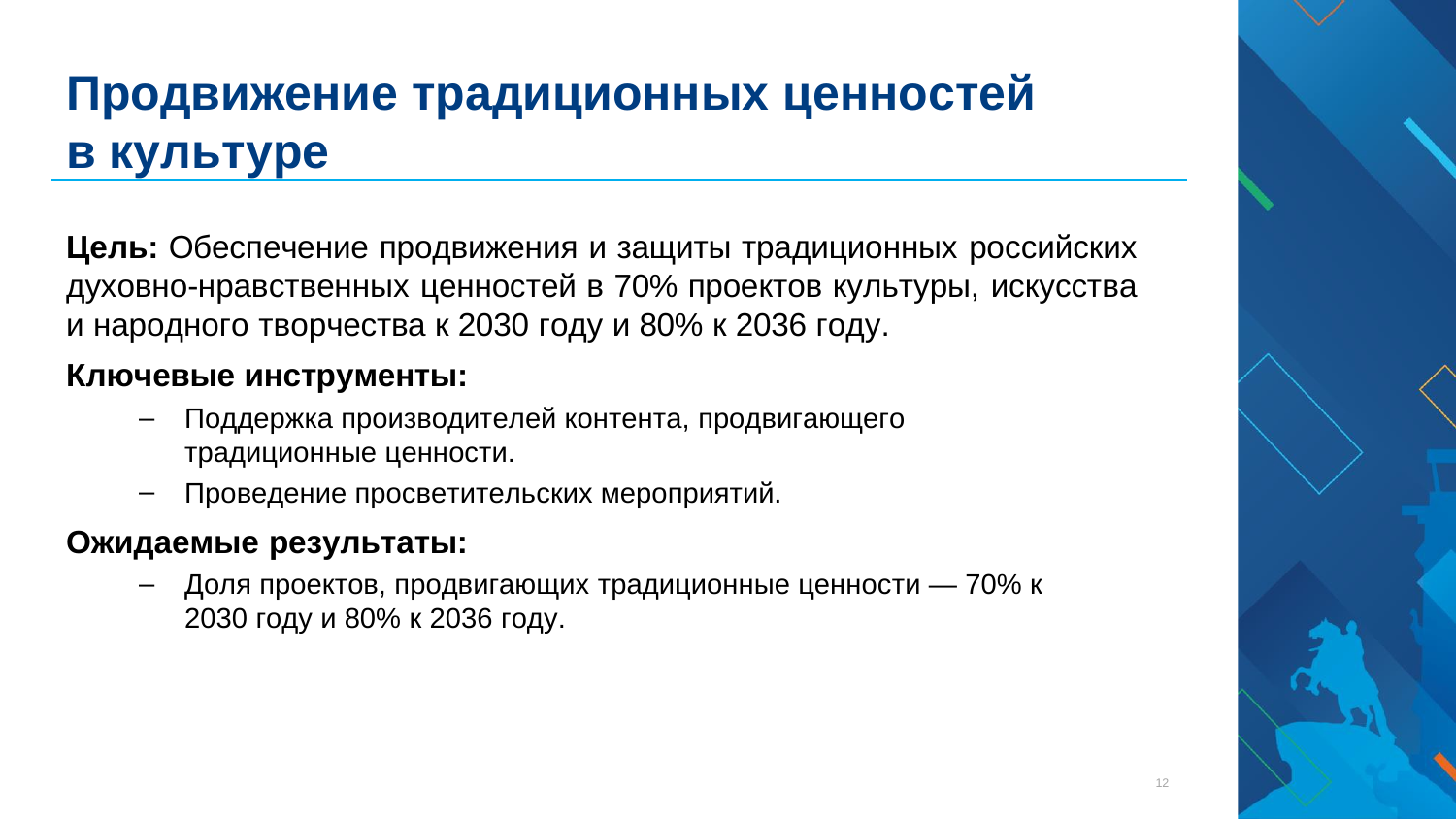

# Продвижение традиционных ценностей
в культуре

Цель: Обеспечение продвижения и защиты традиционных российских духовно-нравственных ценностей в 70% проектов культуры, искусства и народного творчества к 2030 году и 80% к 2036 году.
Ключевые инструменты:
Поддержка производителей контента, продвигающего традиционные ценности.
Проведение просветительских мероприятий.
Ожидаемые результаты:
Доля проектов, продвигающих традиционные ценности — 70% к 2030 году и 80% к 2036 году.
12